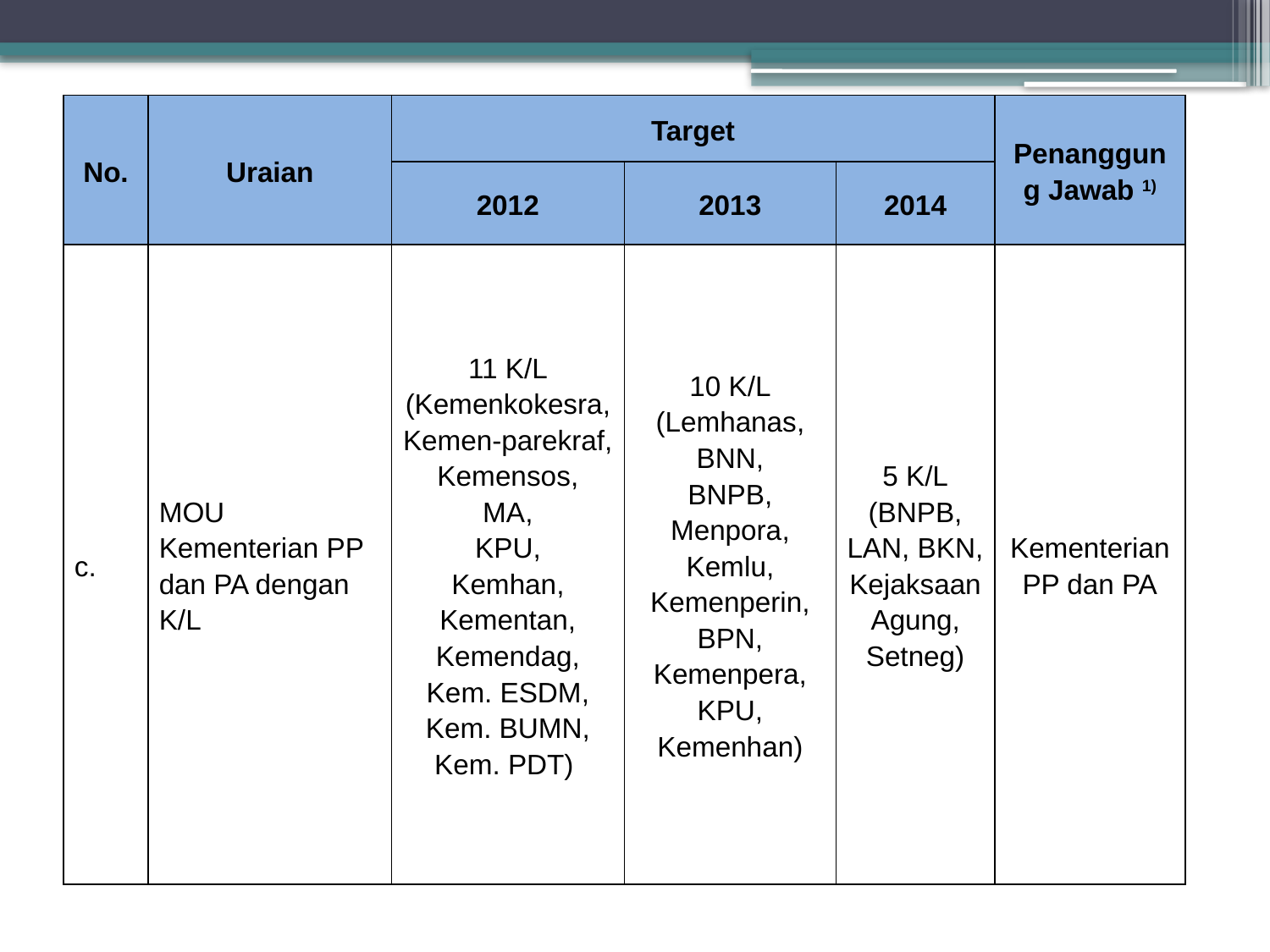

| No. | Uraian | Target |  |  | Penanggung Jawab 1) |
| --- | --- | --- | --- | --- | --- |
|  |  | 2012 | 2013 | 2014 |  |
| c. | MOU Kementerian PP dan PA dengan K/L | 11 K/L (Kemenkokesra, Kemen-parekraf, Kemensos, MA, KPU, Kemhan, Kementan, Kemendag, Kem. ESDM, Kem. BUMN, Kem. PDT) | 10 K/L (Lemhanas, BNN, BNPB, Menpora, Kemlu, Kemenperin, BPN, Kemenpera, KPU, Kemenhan) | 5 K/L (BNPB, LAN, BKN, Kejaksaan Agung, Setneg) | Kementerian PP dan PA |